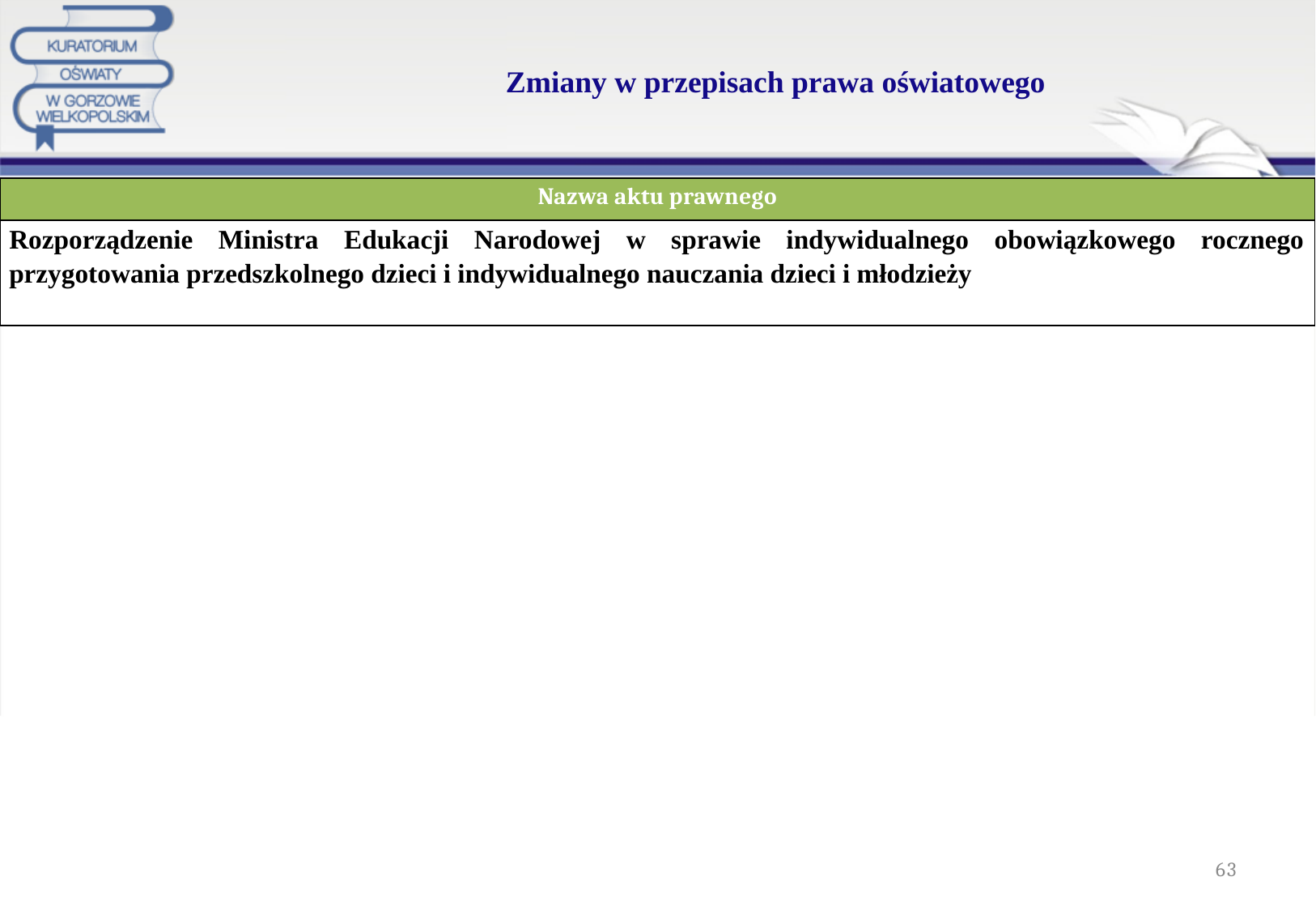

# Zmiany w przepisach prawa oświatowego
| Nazwa aktu prawnego |
| --- |
| Rozporządzenie Ministra Edukacji Narodowej w sprawie indywidualnego obowiązkowego rocznego przygotowania przedszkolnego dzieci i indywidualnego nauczania dzieci i młodzieży |
63